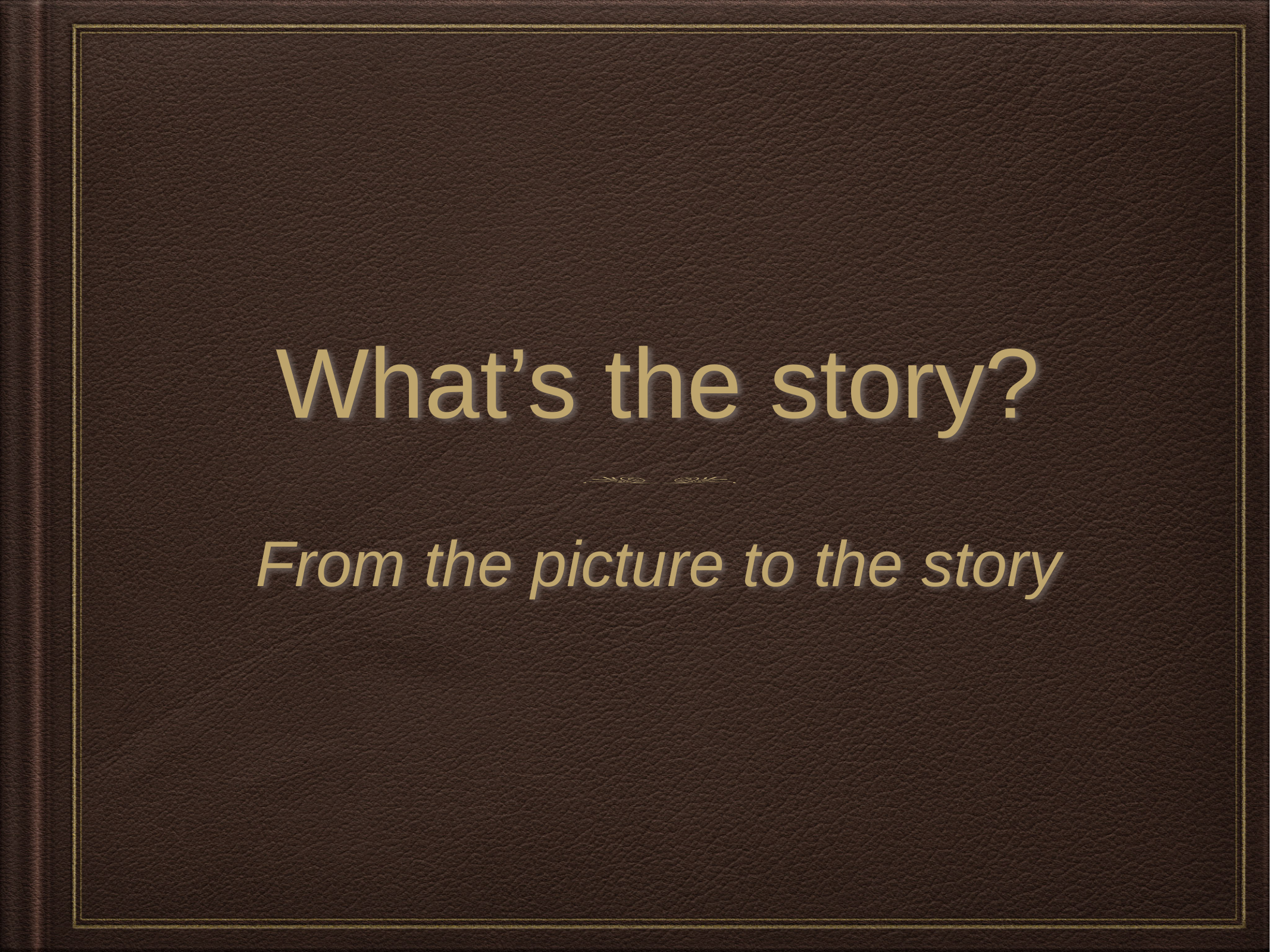

# What’s the story?
From the picture to the story